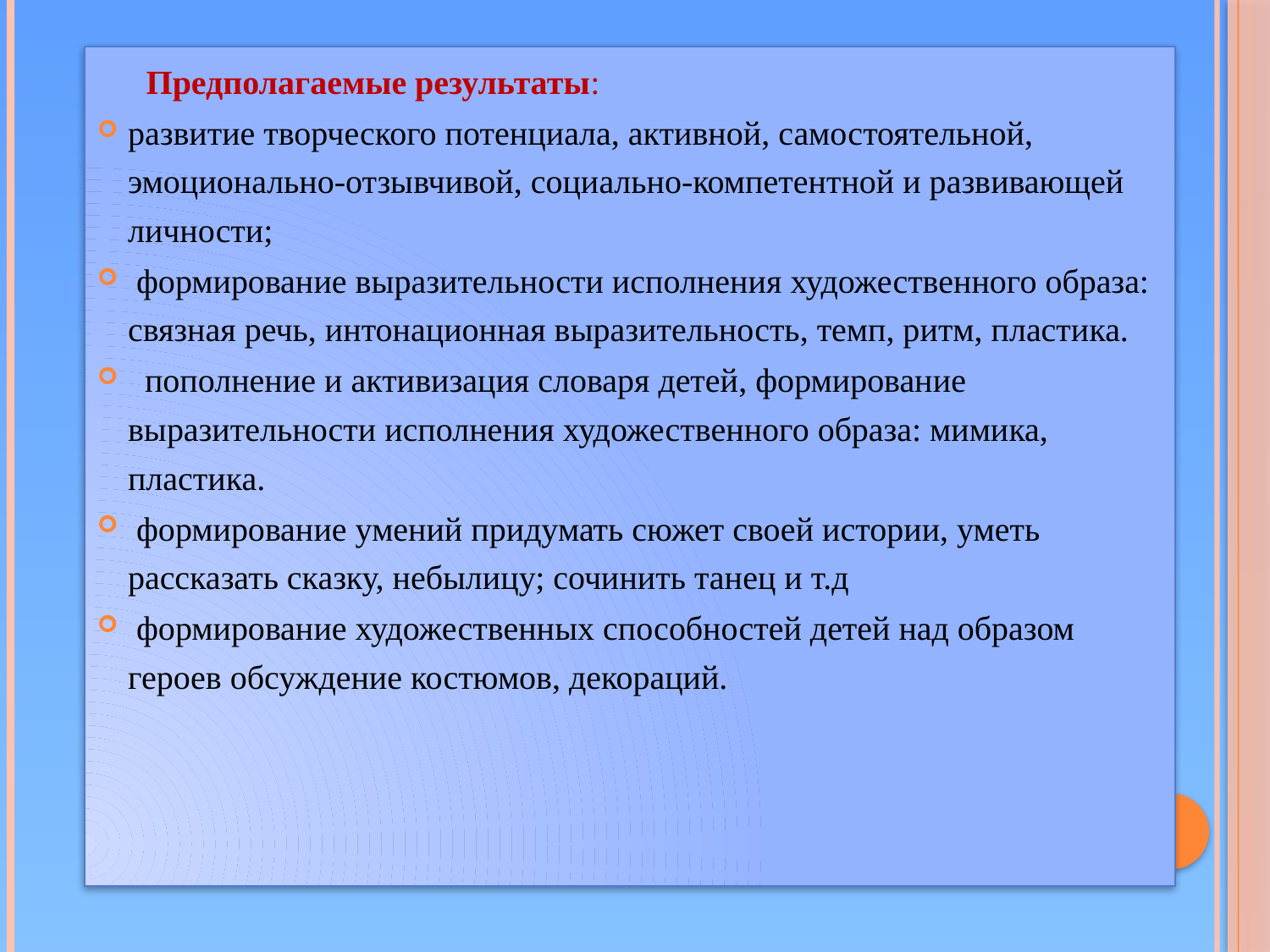

Предполагаемые результаты:
развитие творческого потенциала, активной, самостоятельной, эмоционально-отзывчивой, социально-компетентной и развивающей личности;
 формирование выразительности исполнения художественного образа: связная речь, интонационная выразительность, темп, ритм, пластика.
  пополнение и активизация словаря детей, формирование выразительности исполнения художественного образа: мимика, пластика.
 формирование умений придумать сюжет своей истории, уметь рассказать сказку, небылицу; сочинить танец и т.д
 формирование художественных способностей детей над образом героев обсуждение костюмов, декораций.